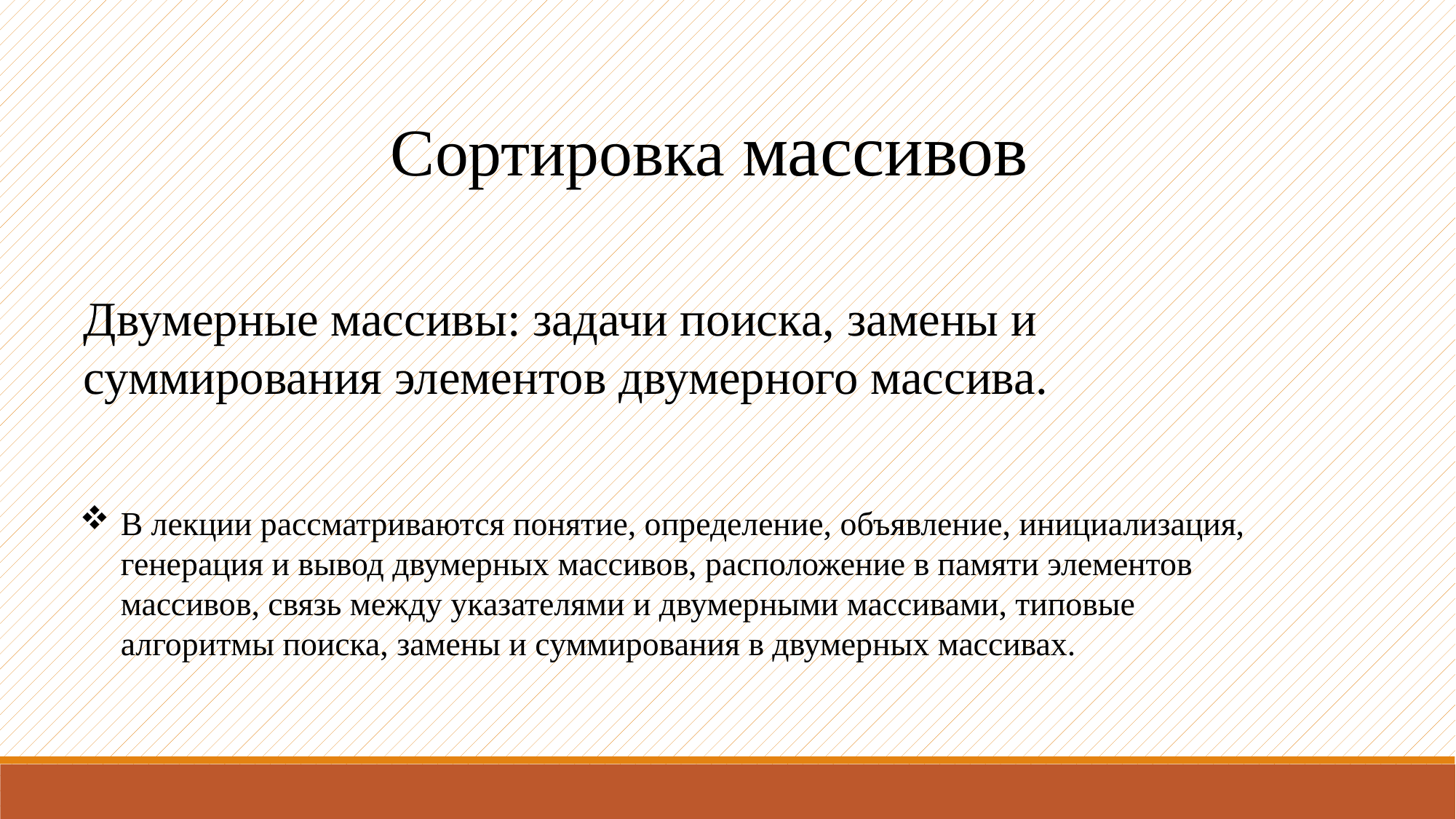

Сортировка массивов
Двумерные массивы: задачи поиска, замены и
суммирования элементов двумерного массива.
В лекции рассматриваются понятие, определение, объявление, инициализация, генерация и вывод двумерных массивов, расположение в памяти элементов массивов, связь между указателями и двумерными массивами, типовые алгоритмы поиска, замены и суммирования в двумерных массивах.